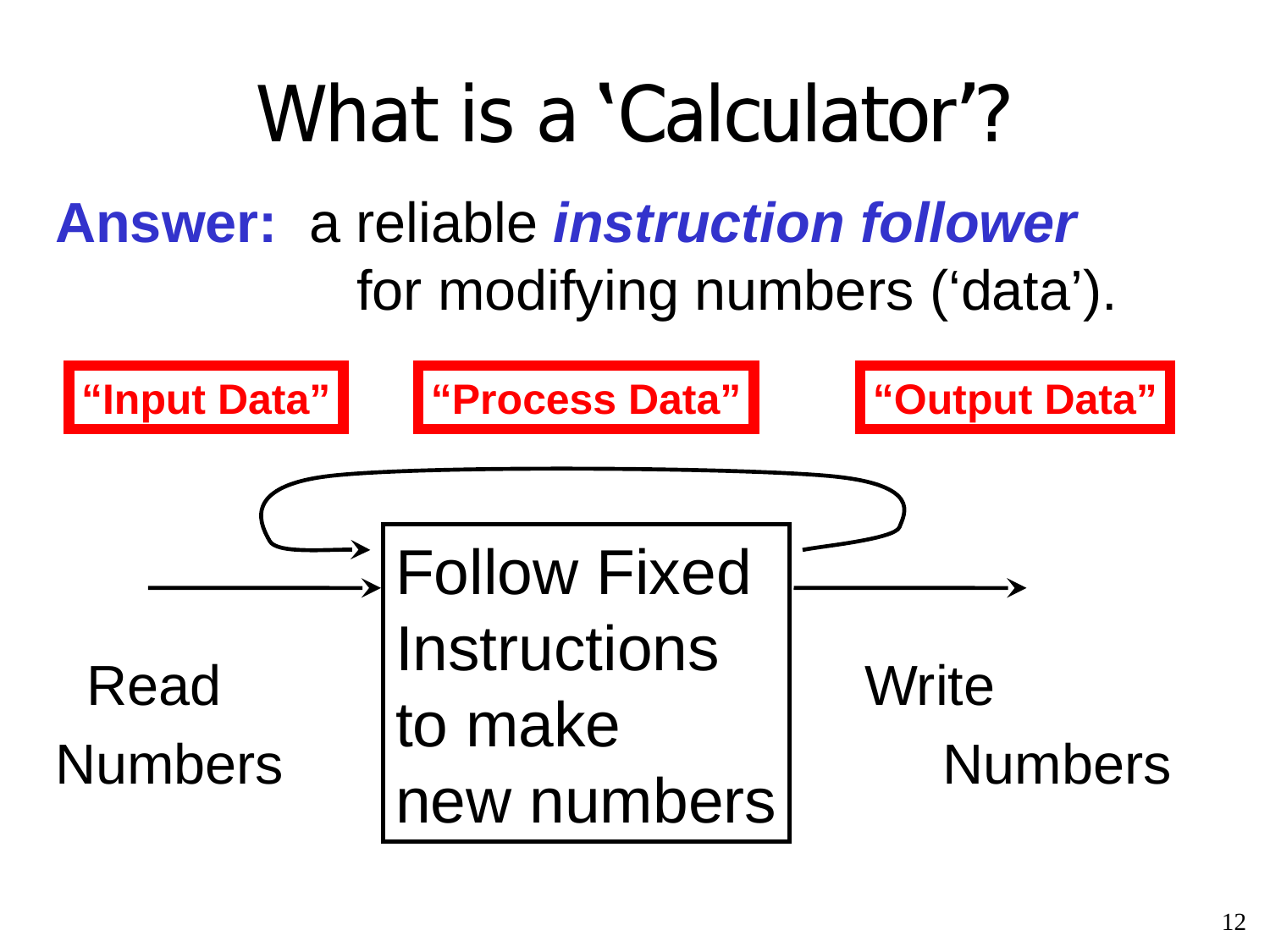

# What is a ‘Calculator’?
Answer:  a reliable instruction follower
		for modifying numbers (‘data’).

  Read						Write
Numbers					     Numbers
“Input Data”
“Process Data”
“Output Data”

Follow Fixed
Instructions
to make
new numbers

12